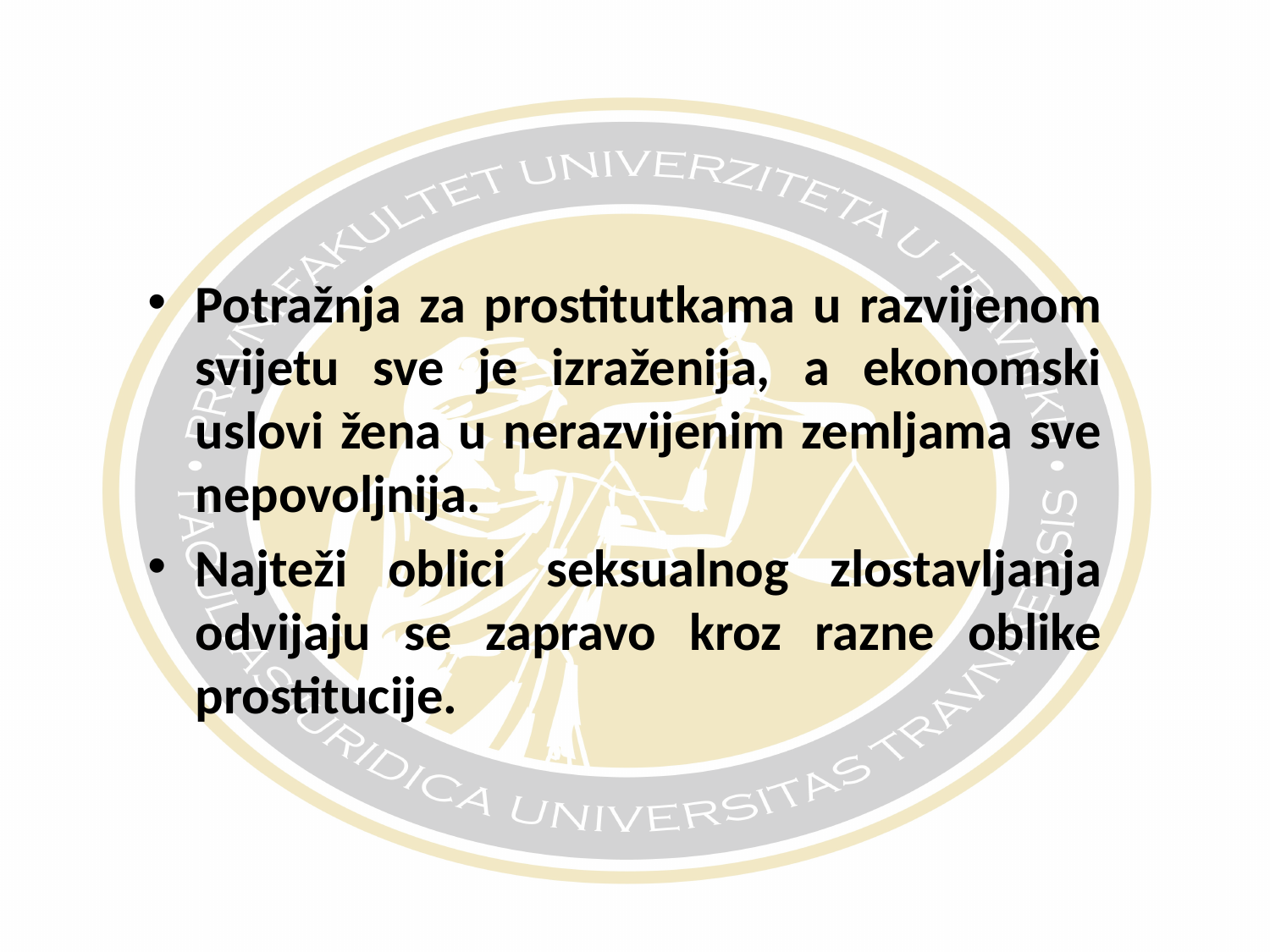

#
Potražnja za prostitutkama u razvijenom svijetu sve je izraženija, a ekonomski uslovi žena u nerazvijenim zemljama sve nepovoljnija.
Najteži oblici seksualnog zlostavljanja odvijaju se zapravo kroz razne oblike prostitucije.